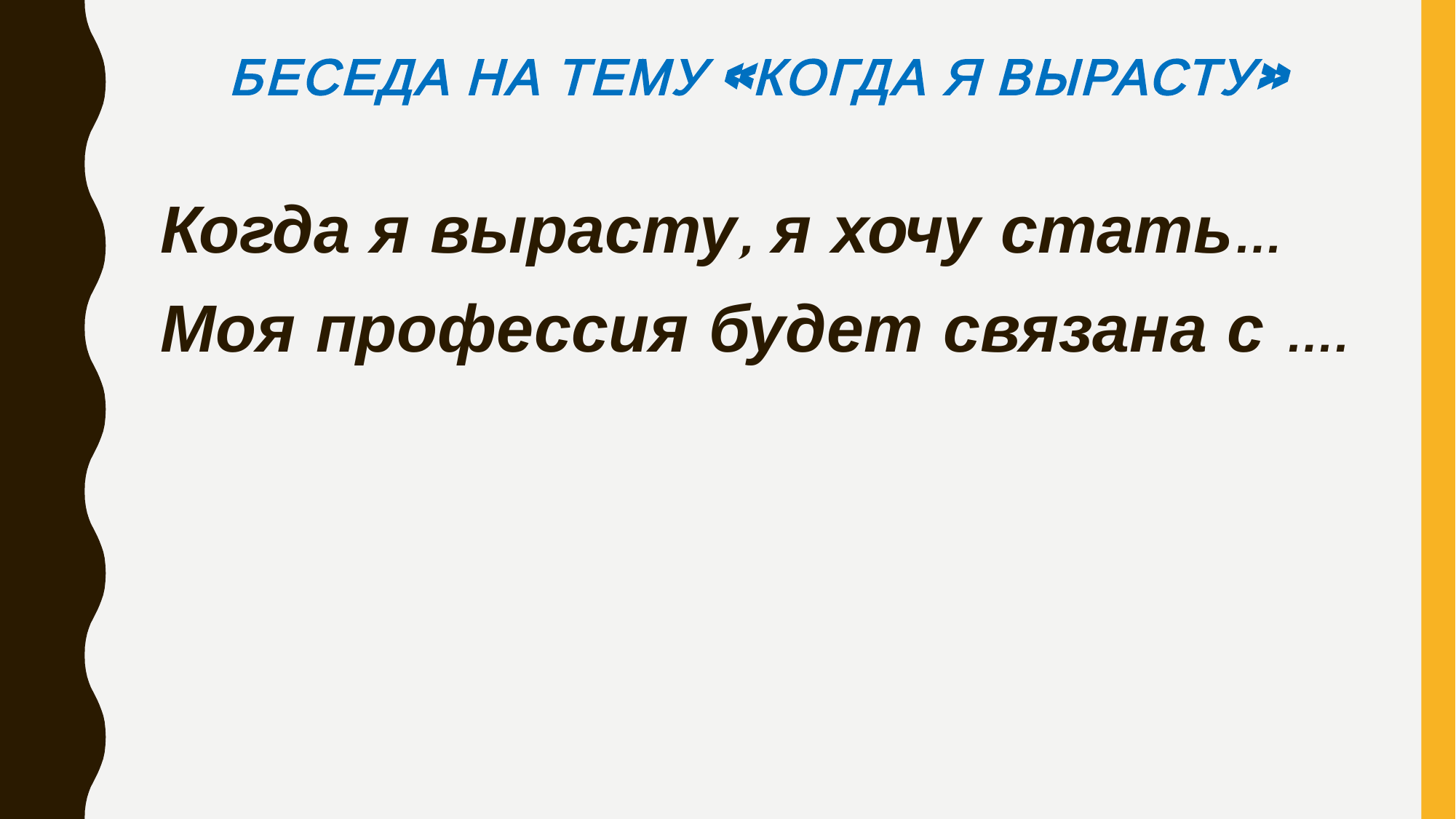

# Беседа на тему «Когда я вырасту»
Когда я вырасту, я хочу стать…
Моя профессия будет связана с ….